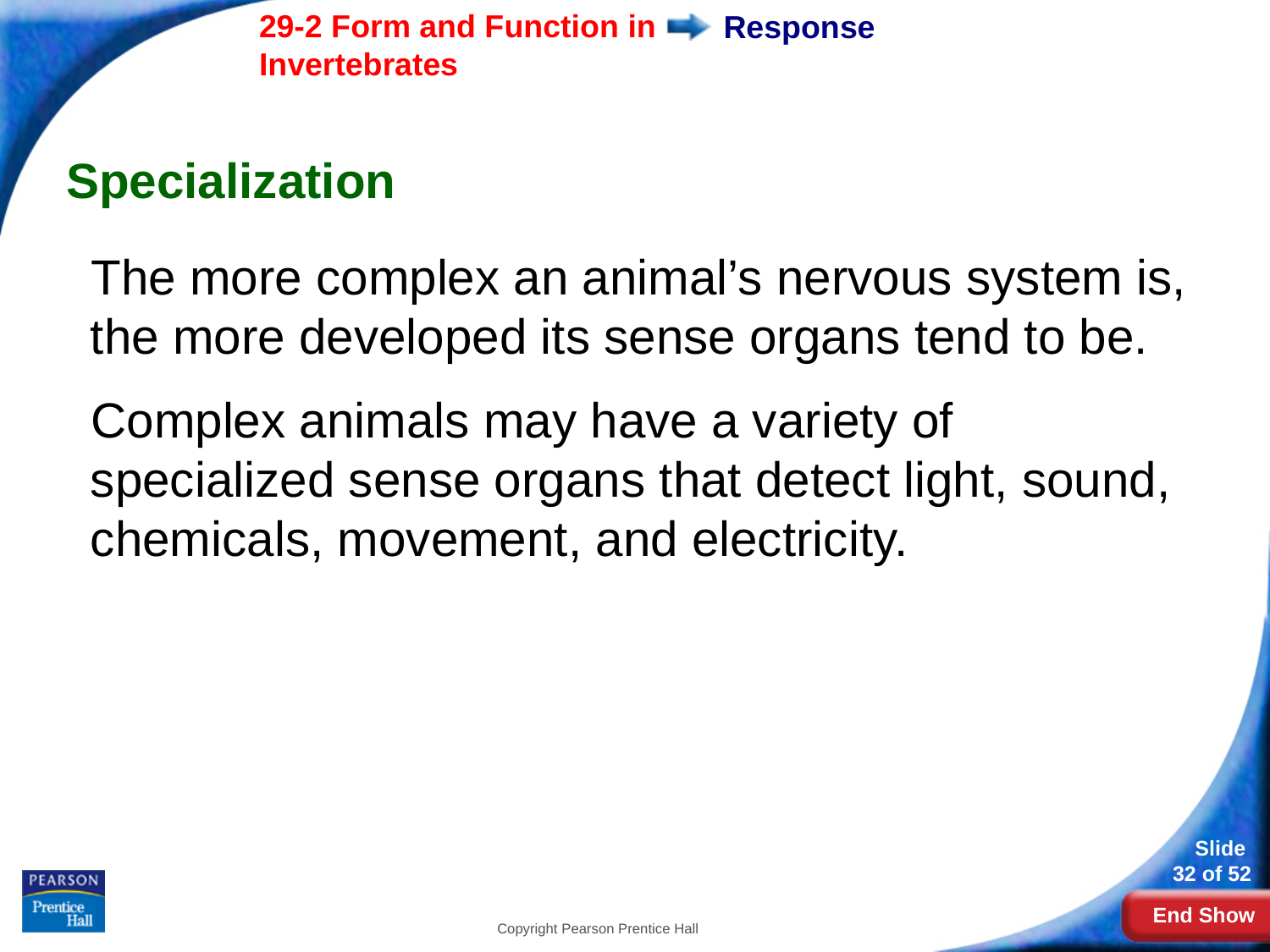

# Response
Specialization
The more complex an animal’s nervous system is, the more developed its sense organs tend to be.
Complex animals may have a variety of specialized sense organs that detect light, sound, chemicals, movement, and electricity.
Copyright Pearson Prentice Hall